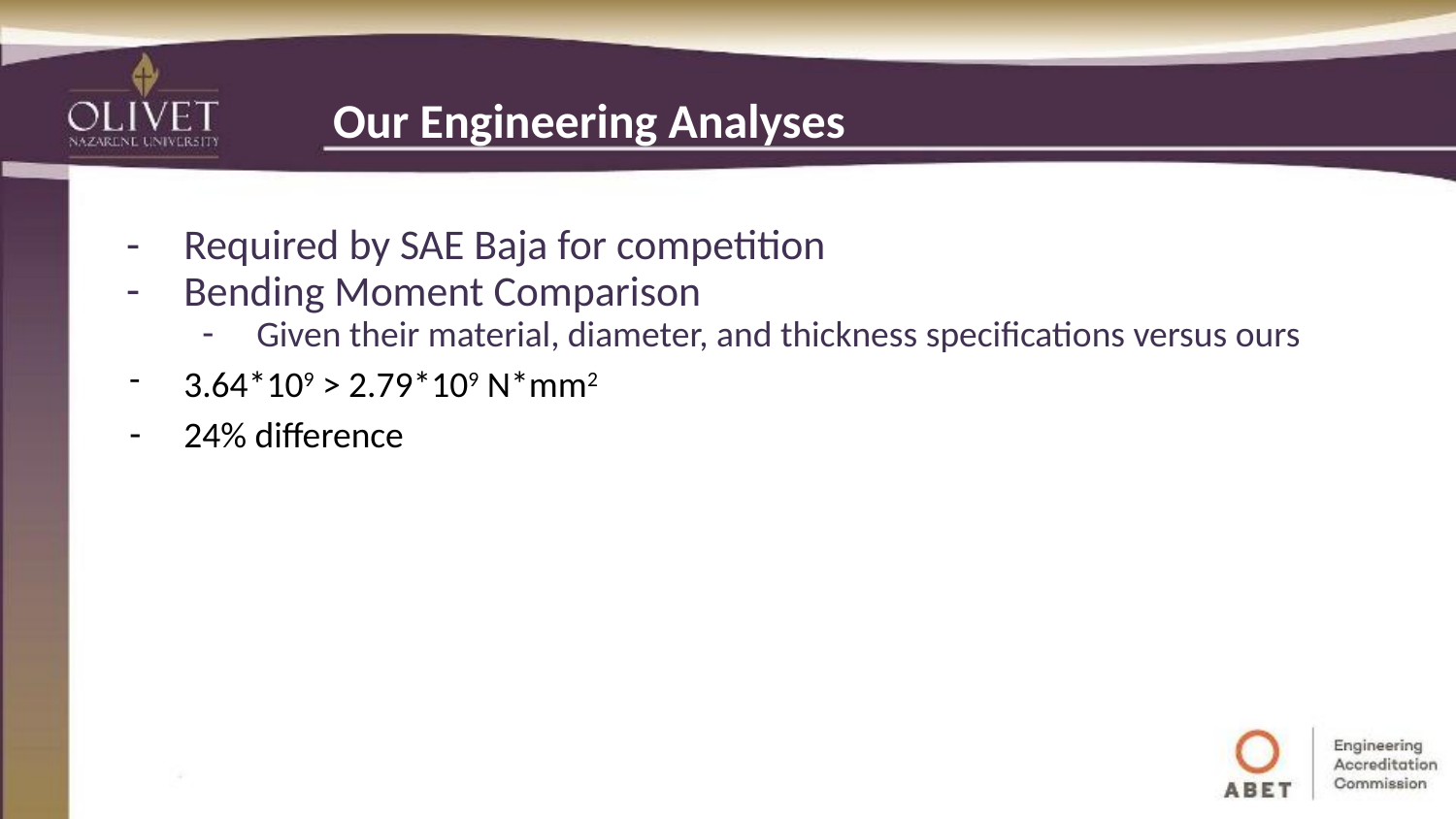

# Our Engineering Analyses
Required by SAE Baja for competition
Bending Moment Comparison
Given their material, diameter, and thickness specifications versus ours
3.64*109 > 2.79*109 N*mm2
24% difference